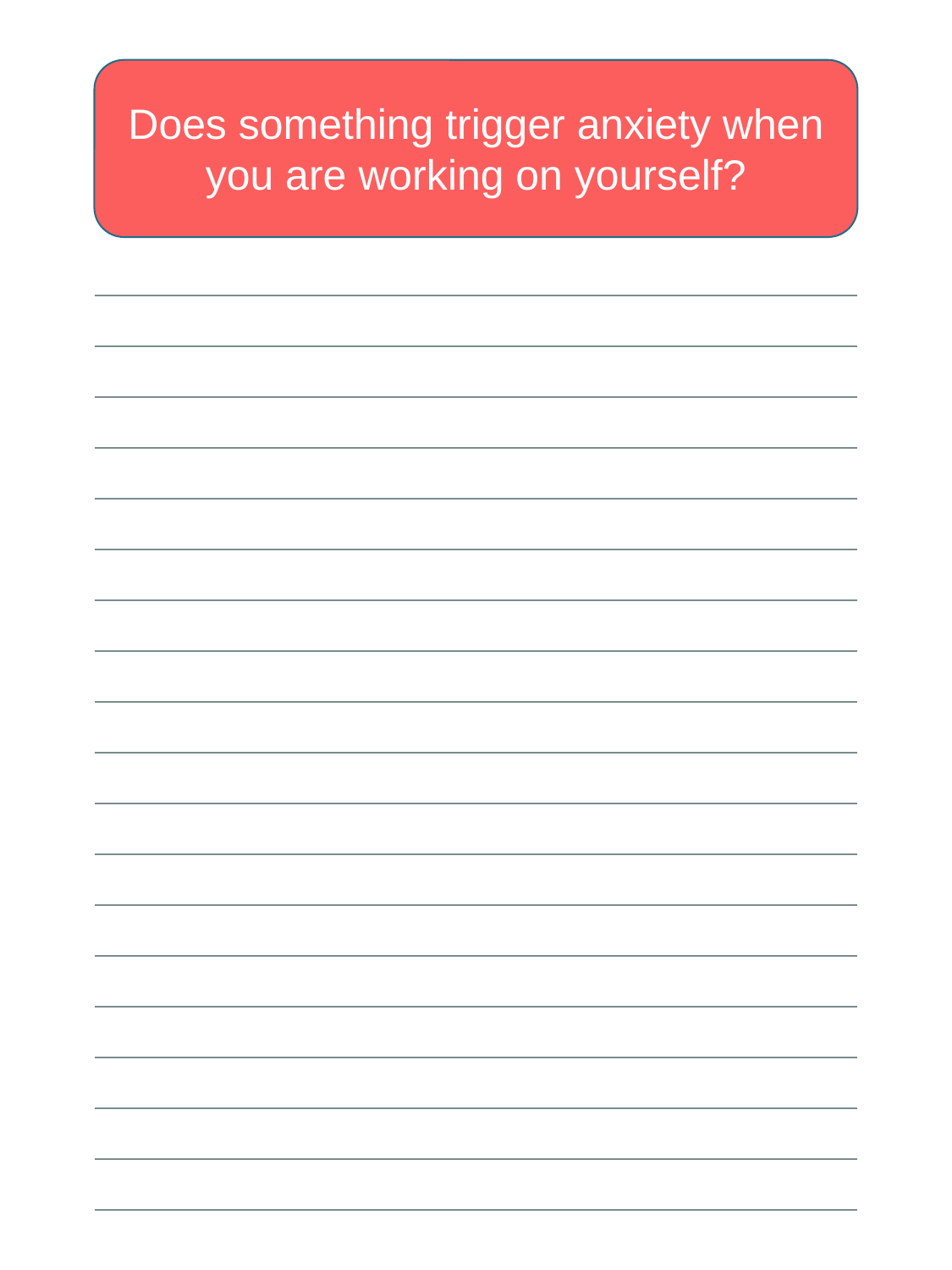

Does something trigger anxiety when you are working on yourself?
|  |
| --- |
|  |
|  |
|  |
|  |
|  |
|  |
|  |
|  |
|  |
|  |
|  |
|  |
|  |
|  |
|  |
|  |
|  |